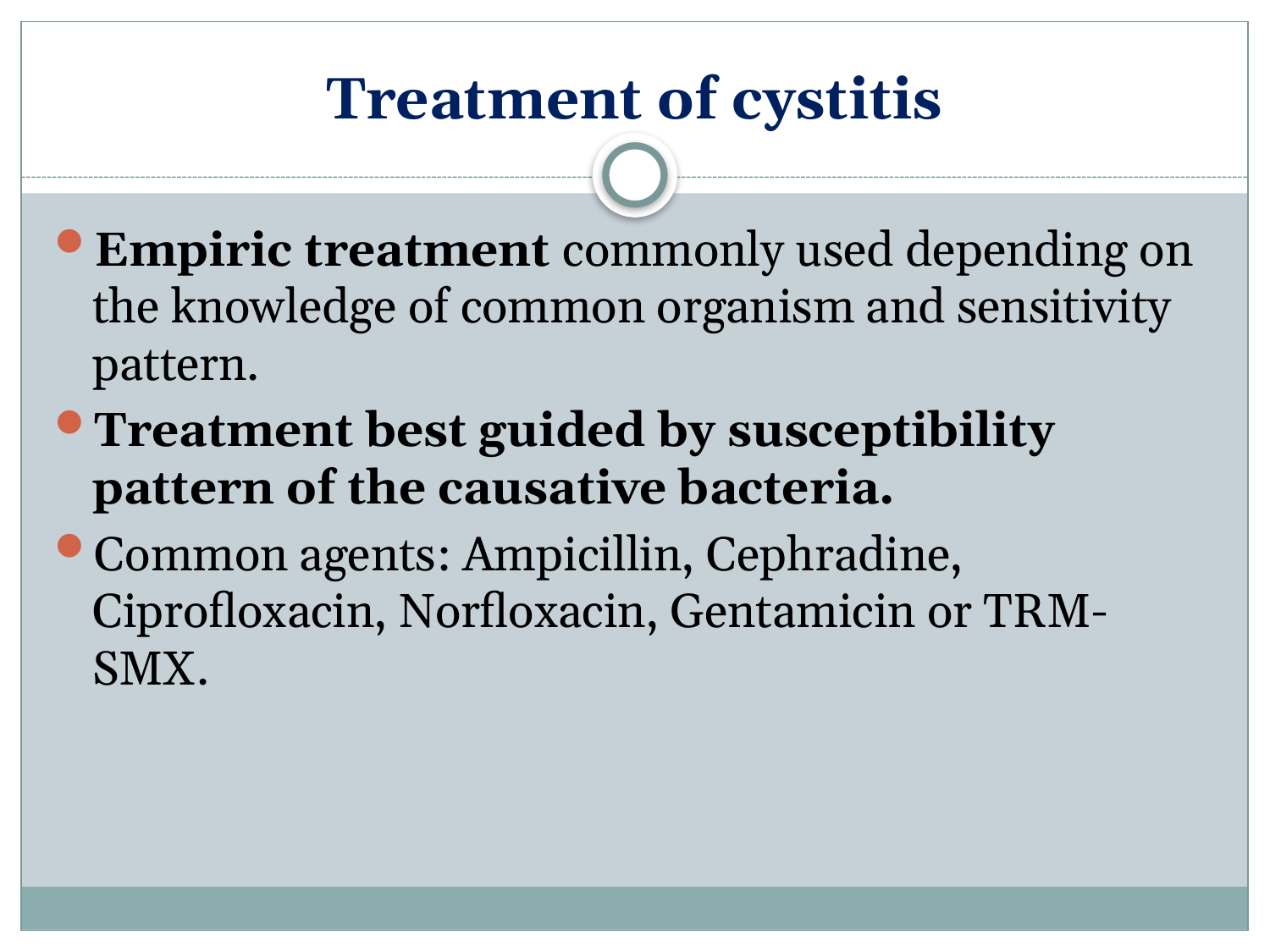

# Treatment of cystitis
Empiric treatment commonly used depending on the knowledge of common organism and sensitivity pattern.
Treatment best guided by susceptibility pattern of the causative bacteria.
Common agents: Ampicillin, Cephradine, Ciprofloxacin, Norfloxacin, Gentamicin or TRM-SMX.